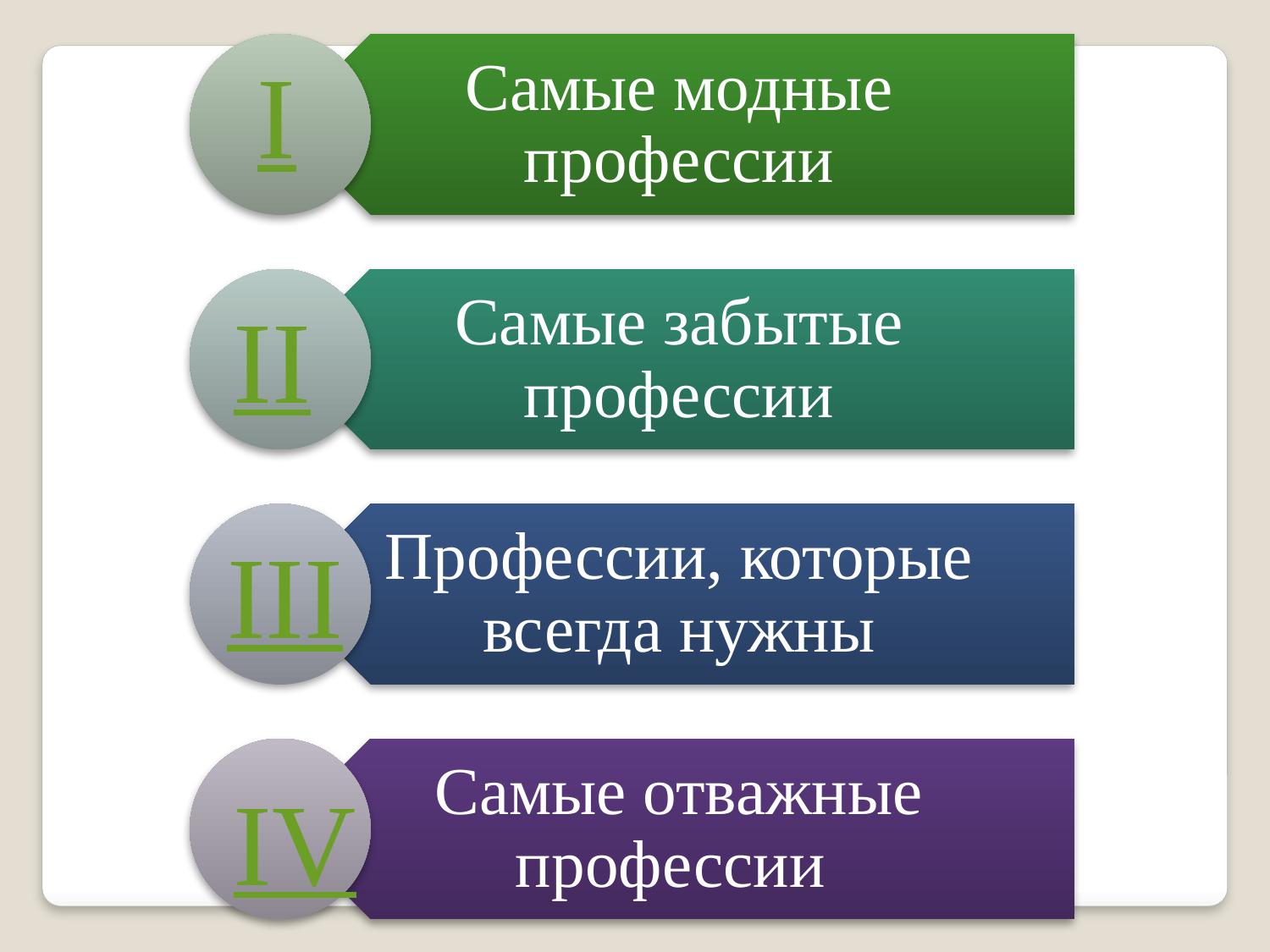

Самые модные профессии
Самые забытые профессии
Профессии, которые всегда нужны
Самые отважные профессии
I
II
III
IV